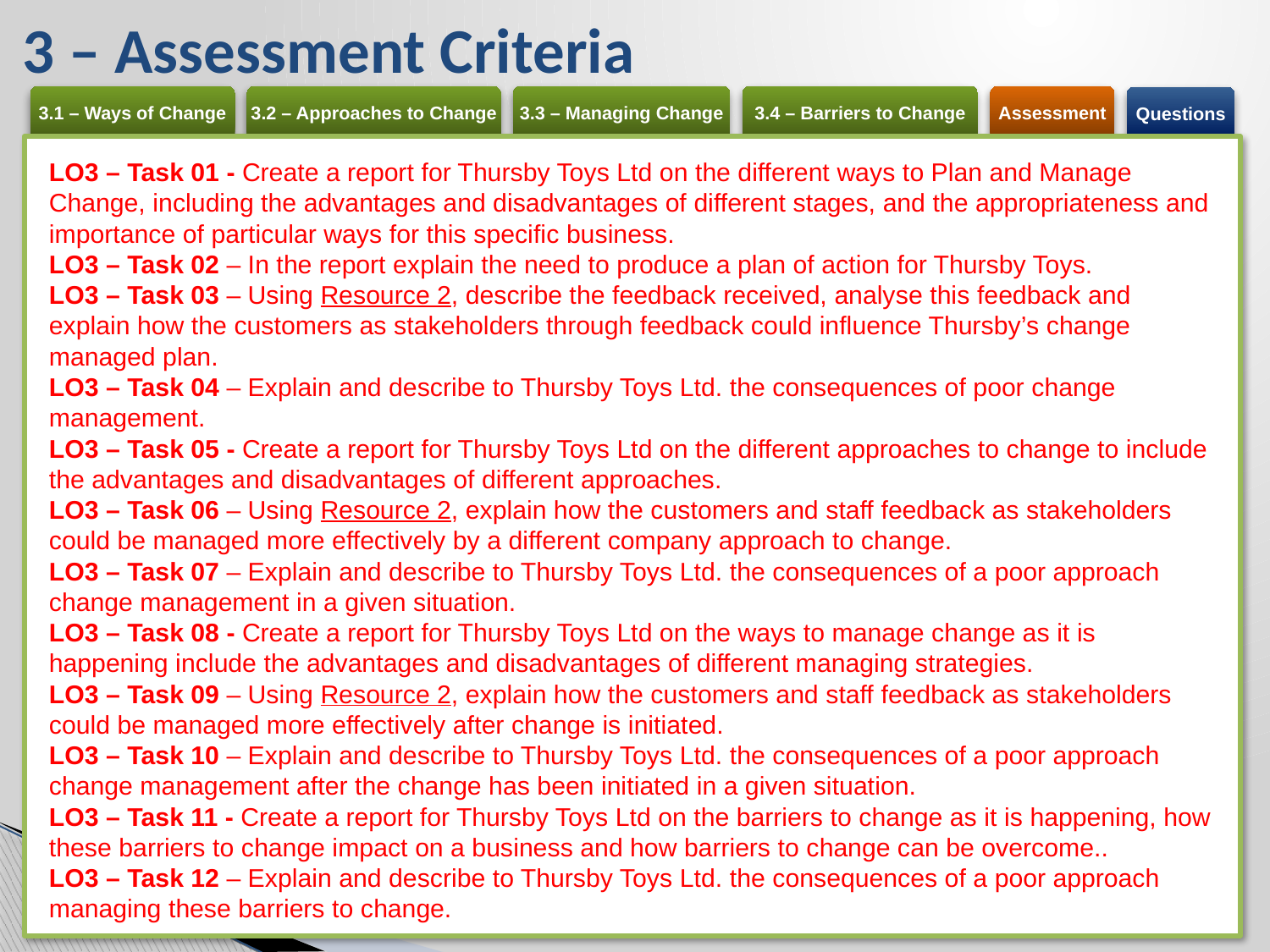

# 3 – Assessment Criteria
LO3 – Task 01 - Create a report for Thursby Toys Ltd on the different ways to Plan and Manage Change, including the advantages and disadvantages of different stages, and the appropriateness and importance of particular ways for this specific business.
LO3 – Task 02 – In the report explain the need to produce a plan of action for Thursby Toys.
LO3 – Task 03 – Using Resource 2, describe the feedback received, analyse this feedback and explain how the customers as stakeholders through feedback could influence Thursby’s change managed plan.
LO3 – Task 04 – Explain and describe to Thursby Toys Ltd. the consequences of poor change management.
LO3 – Task 05 - Create a report for Thursby Toys Ltd on the different approaches to change to include the advantages and disadvantages of different approaches.
LO3 – Task 06 – Using Resource 2, explain how the customers and staff feedback as stakeholders could be managed more effectively by a different company approach to change.
LO3 – Task 07 – Explain and describe to Thursby Toys Ltd. the consequences of a poor approach change management in a given situation.
LO3 – Task 08 - Create a report for Thursby Toys Ltd on the ways to manage change as it is happening include the advantages and disadvantages of different managing strategies.
LO3 – Task 09 – Using Resource 2, explain how the customers and staff feedback as stakeholders could be managed more effectively after change is initiated.
LO3 – Task 10 – Explain and describe to Thursby Toys Ltd. the consequences of a poor approach change management after the change has been initiated in a given situation.
LO3 – Task 11 - Create a report for Thursby Toys Ltd on the barriers to change as it is happening, how these barriers to change impact on a business and how barriers to change can be overcome..
LO3 – Task 12 – Explain and describe to Thursby Toys Ltd. the consequences of a poor approach managing these barriers to change.